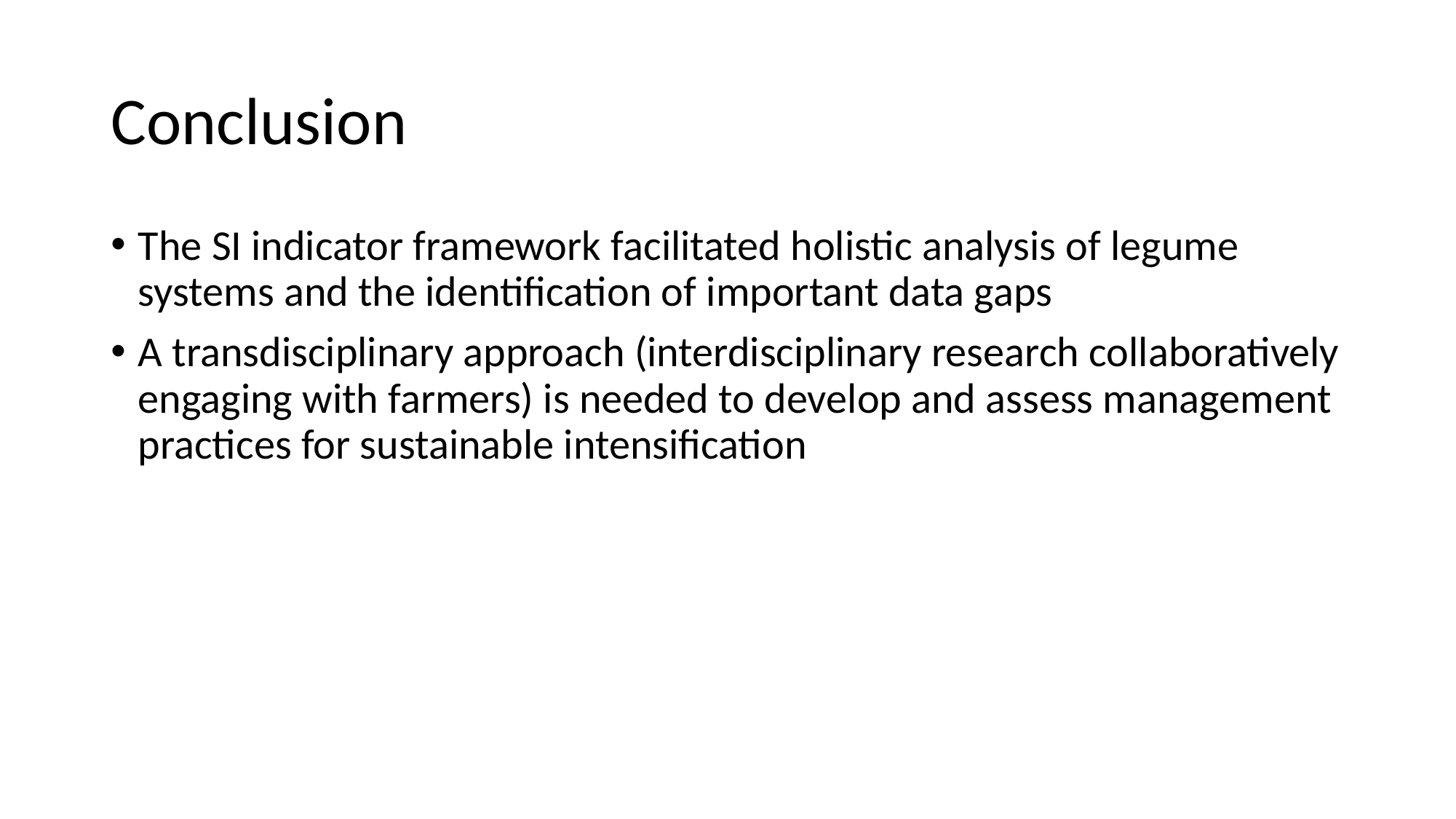

# Conclusion
The SI indicator framework facilitated holistic analysis of legume systems and the identification of important data gaps
A transdisciplinary approach (interdisciplinary research collaboratively engaging with farmers) is needed to develop and assess management practices for sustainable intensification